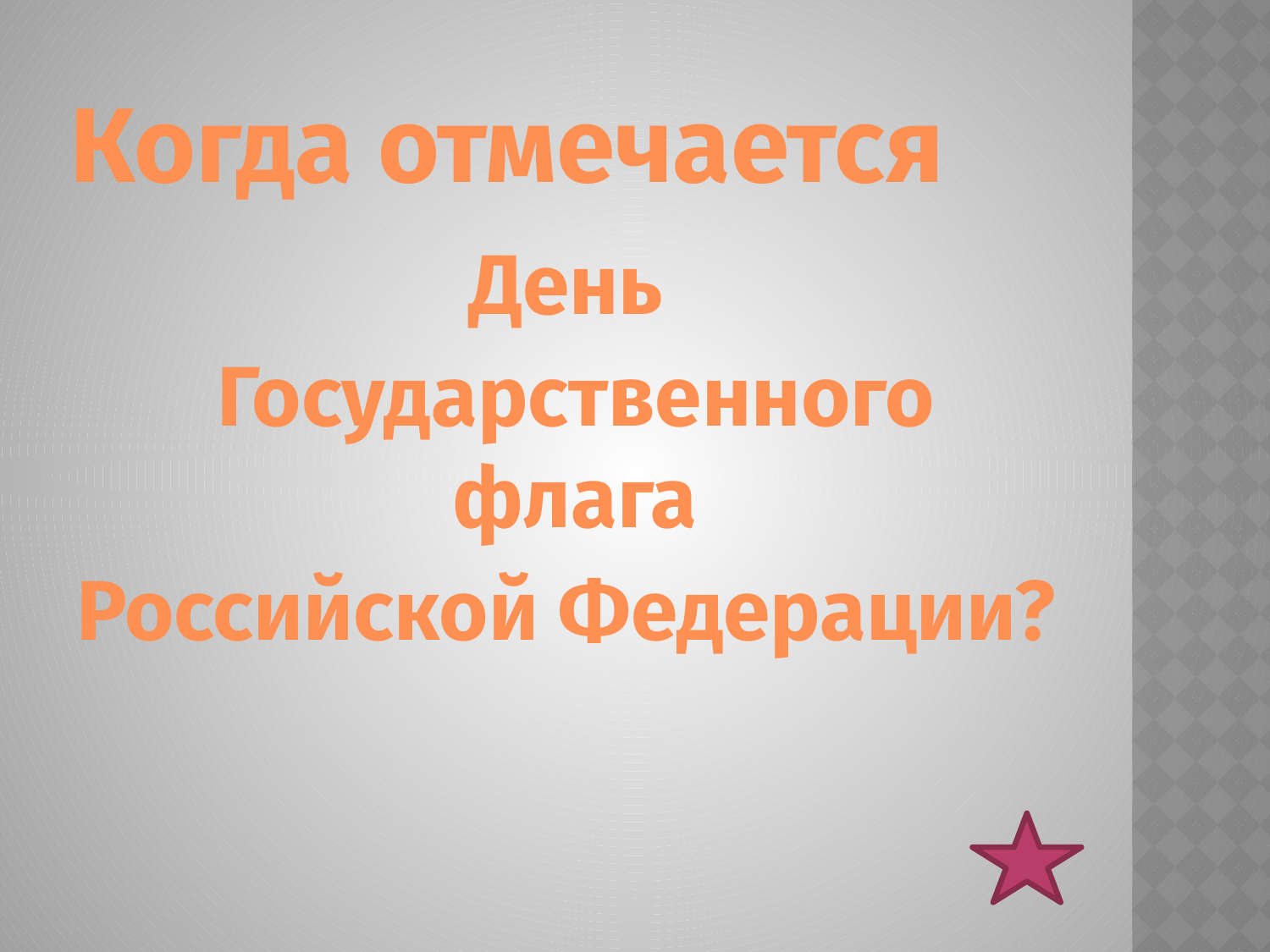

# Когда отмечается
День
 Государственного флага
Российской Федерации?